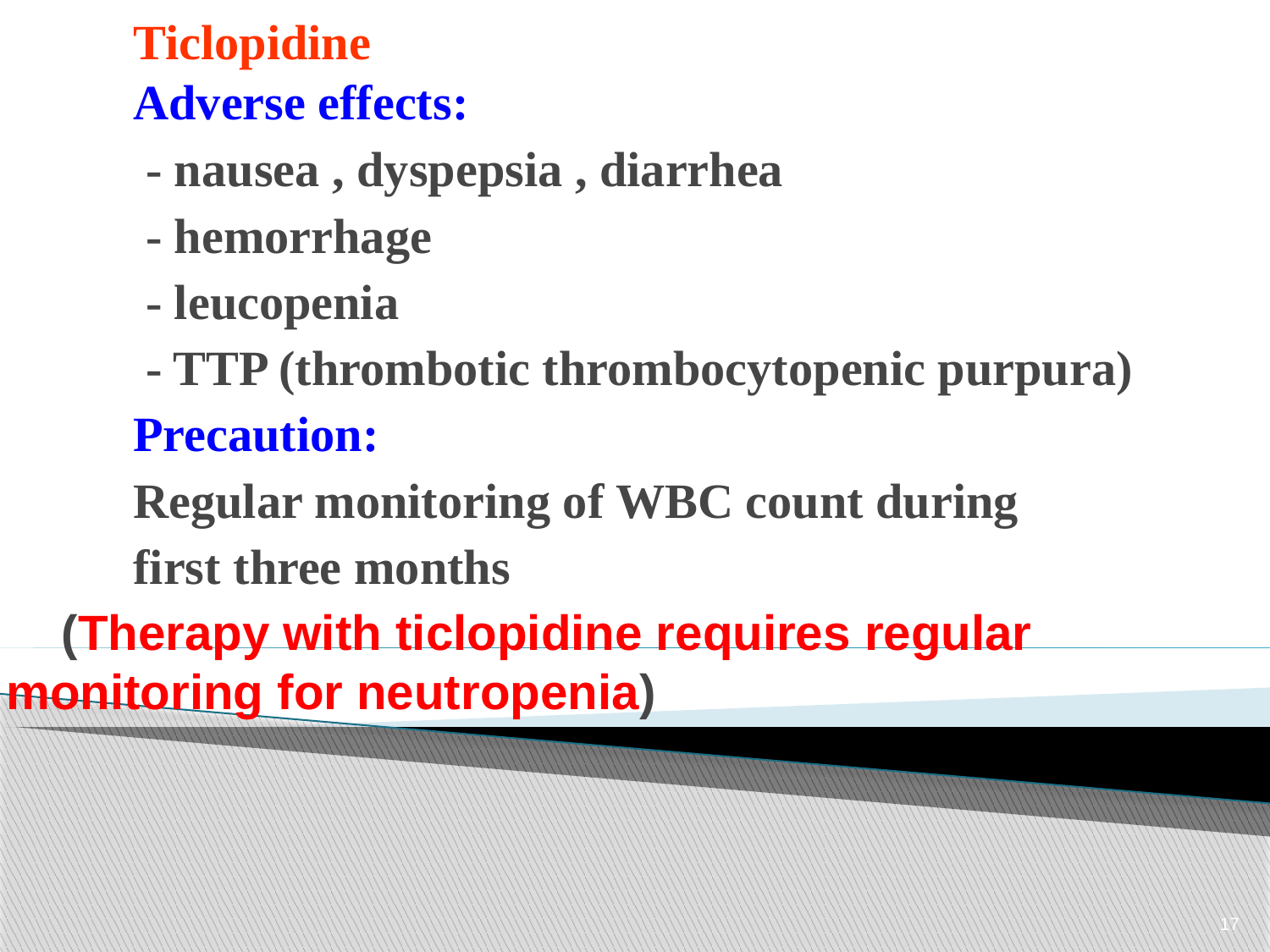

Ticlopidine
 	Adverse effects:
  	 - nausea , dyspepsia , diarrhea
  	 - hemorrhage
   	 - leucopenia
   	 - TTP (thrombotic thrombocytopenic purpura)
	Precaution:
    	Regular monitoring of WBC count during
        	first three months
    (Therapy with ticlopidine requires regular monitoring for neutropenia)

17